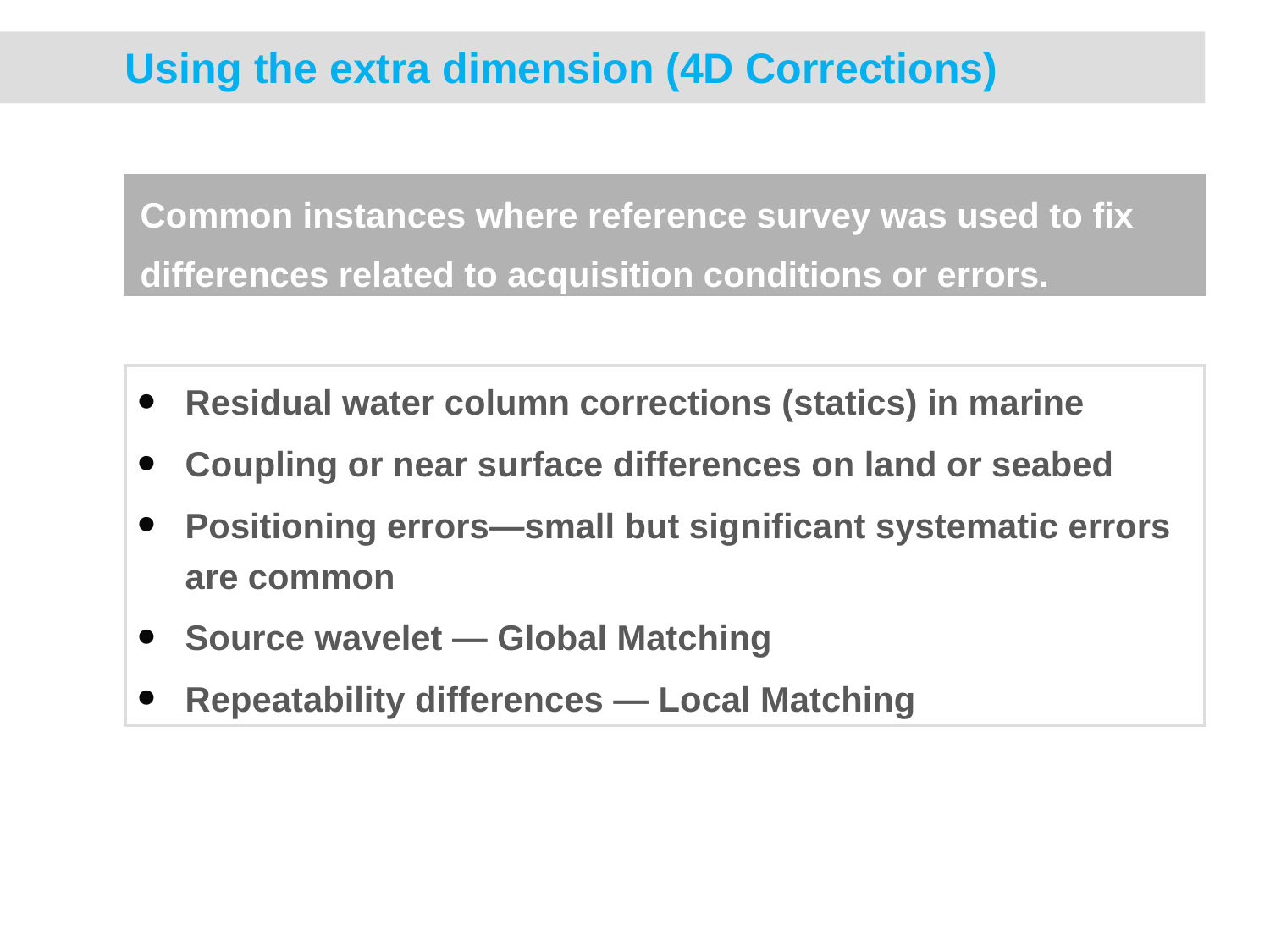

# Using the extra dimension (4D Corrections)
Common instances where reference survey was used to fix differences related to acquisition conditions or errors.
Residual water column corrections (statics) in marine
Coupling or near surface differences on land or seabed
Positioning errors—small but significant systematic errors are common
Source wavelet — Global Matching
Repeatability differences — Local Matching